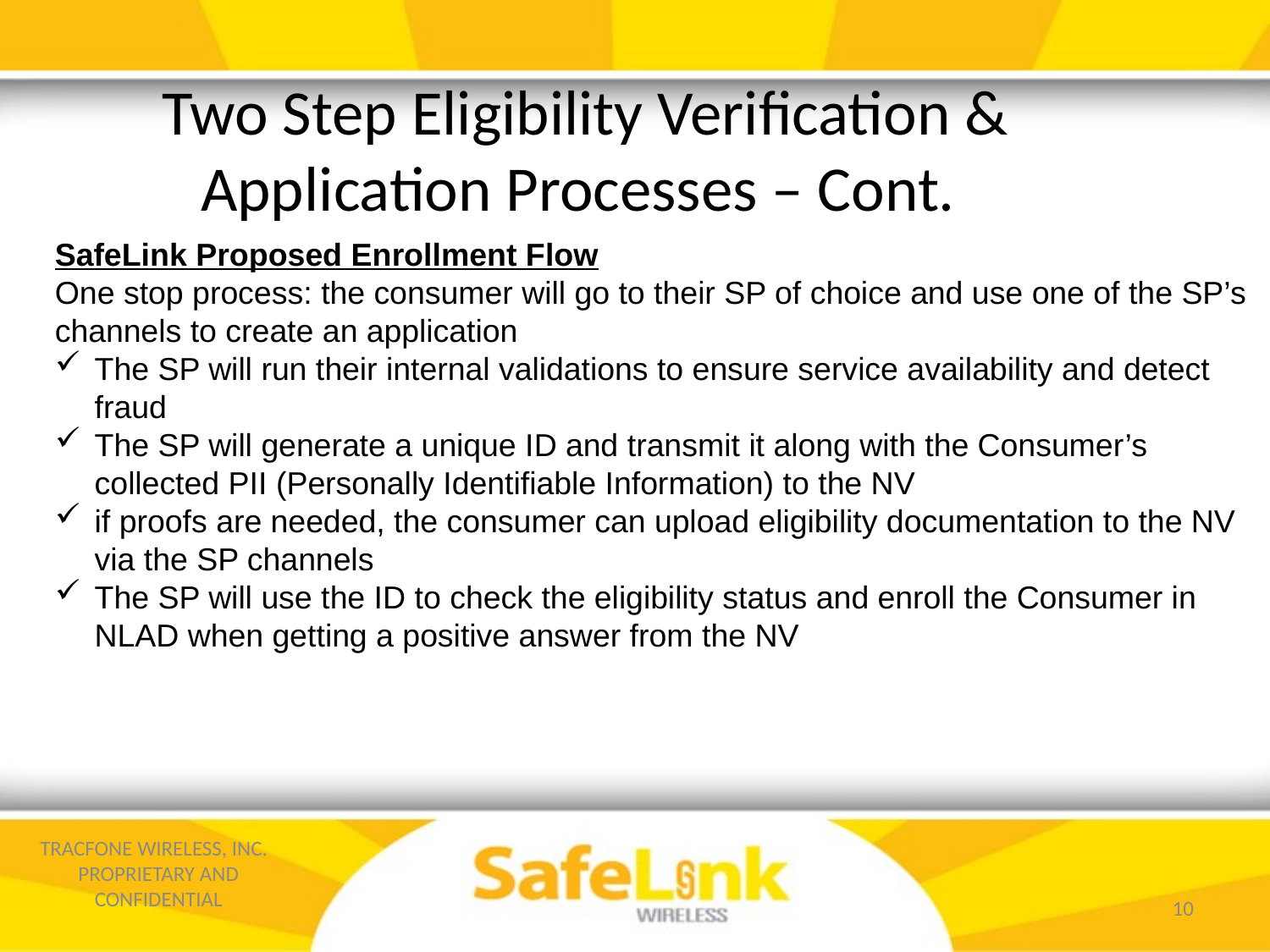

Two Step Eligibility Verification & Application Processes – Cont.

SafeLink Proposed Enrollment Flow
One stop process: the consumer will go to their SP of choice and use one of the SP’s channels to create an application
The SP will run their internal validations to ensure service availability and detect fraud
The SP will generate a unique ID and transmit it along with the Consumer’s collected PII (Personally Identifiable Information) to the NV
if proofs are needed, the consumer can upload eligibility documentation to the NV via the SP channels
The SP will use the ID to check the eligibility status and enroll the Consumer in NLAD when getting a positive answer from the NV

TRACFONE WIRELESS, INC.   PROPRIETARY AND CONFIDENTIAL
10